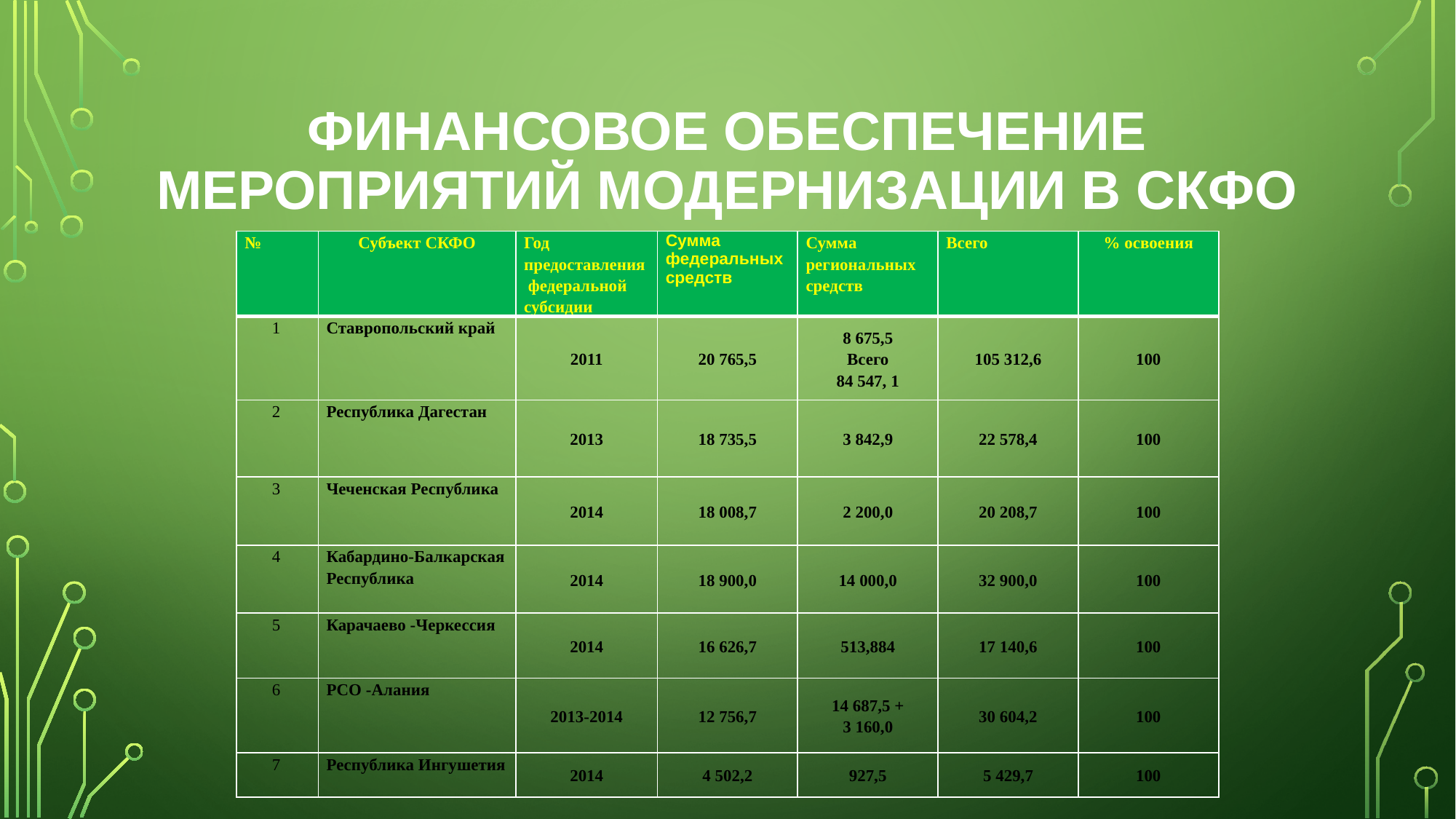

# Финансовое обеспечение мероприятий модернизации в СКФО
| № | Субъект СКФО | Год предоставления федеральной субсидии | Сумма федеральных средств | Сумма региональных средств | Всего | % освоения |
| --- | --- | --- | --- | --- | --- | --- |
| 1 | Ставропольский край | 2011 | 20 765,5 | 8 675,5 Всего 84 547, 1 | 105 312,6 | 100 |
| 2 | Республика Дагестан | 2013 | 18 735,5 | 3 842,9 | 22 578,4 | 100 |
| 3 | Чеченская Республика | 2014 | 18 008,7 | 2 200,0 | 20 208,7 | 100 |
| 4 | Кабардино-Балкарская Республика | 2014 | 18 900,0 | 14 000,0 | 32 900,0 | 100 |
| 5 | Карачаево -Черкессия | 2014 | 16 626,7 | 513,884 | 17 140,6 | 100 |
| 6 | РСО -Алания | 2013-2014 | 12 756,7 | 14 687,5 + 3 160,0 | 30 604,2 | 100 |
| 7 | Республика Ингушетия | 2014 | 4 502,2 | 927,5 | 5 429,7 | 100 |